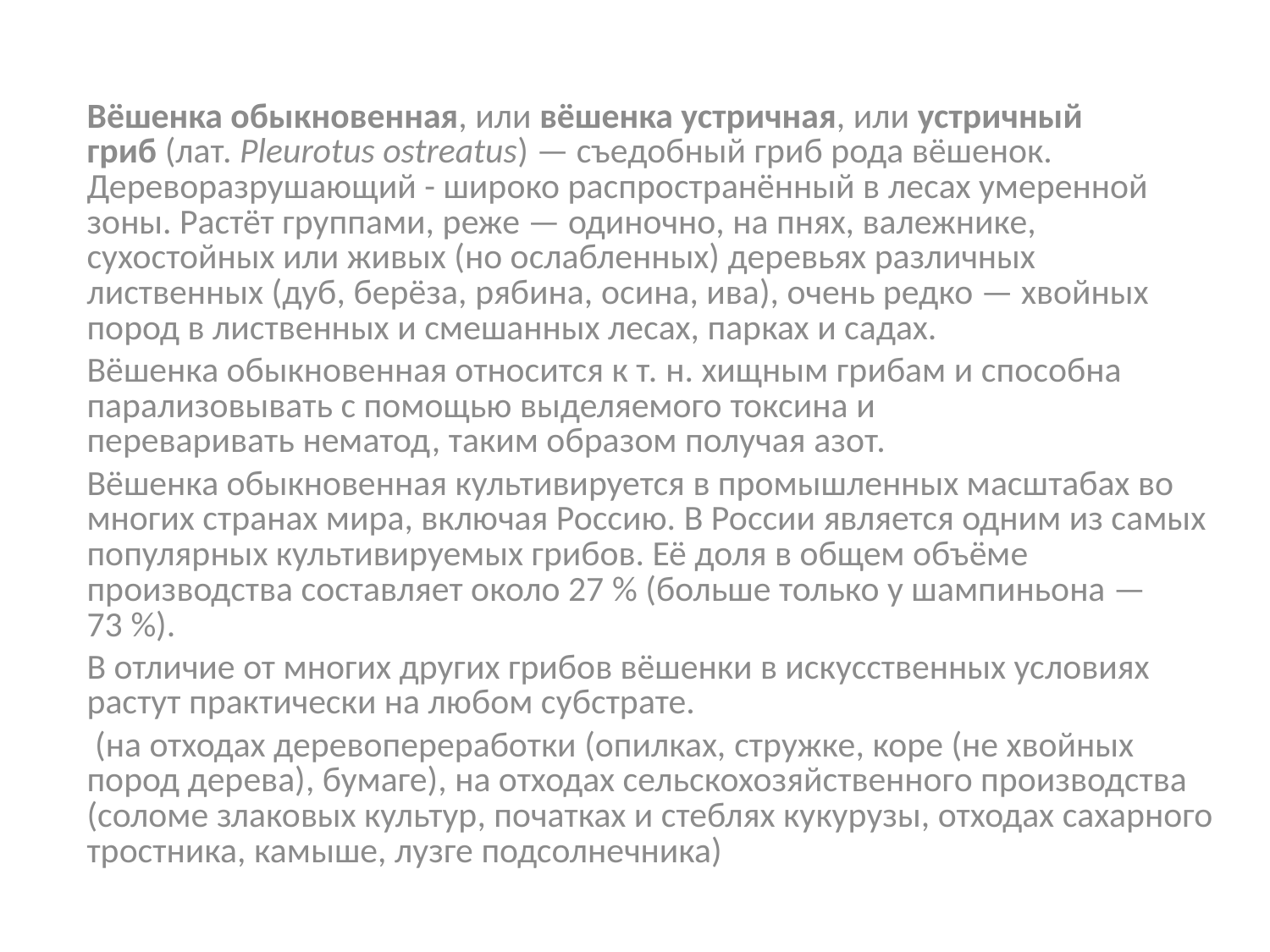

Вёшенка обыкновенная, или вёшенка устричная, или устричный гриб (лат. Pleurotus ostreatus) — съедобный гриб рода вёшенок. Дереворазрушающий - широко распространённый в лесах умеренной зоны. Растёт группами, реже — одиночно, на пнях, валежнике, сухостойных или живых (но ослабленных) деревьях различных лиственных (дуб, берёза, рябина, осина, ива), очень редко — хвойных пород в лиственных и смешанных лесах, парках и садах.
Вёшенка обыкновенная относится к т. н. хищным грибам и способна парализовывать с помощью выделяемого токсина и переваривать нематод, таким образом получая азот.
Вёшенка обыкновенная культивируется в промышленных масштабах во многих странах мира, включая Россию. В России является одним из самых популярных культивируемых грибов. Её доля в общем объёме производства составляет около 27 % (больше только у шампиньона — 73 %).
В отличие от многих других грибов вёшенки в искусственных условиях растут практически на любом субстрате.
 (на отходах деревопереработки (опилках, стружке, коре (не хвойных пород дерева), бумаге), на отходах сельскохозяйственного производства (соломе злаковых культур, початках и стеблях кукурузы, отходах сахарного тростника, камыше, лузге подсолнечника)